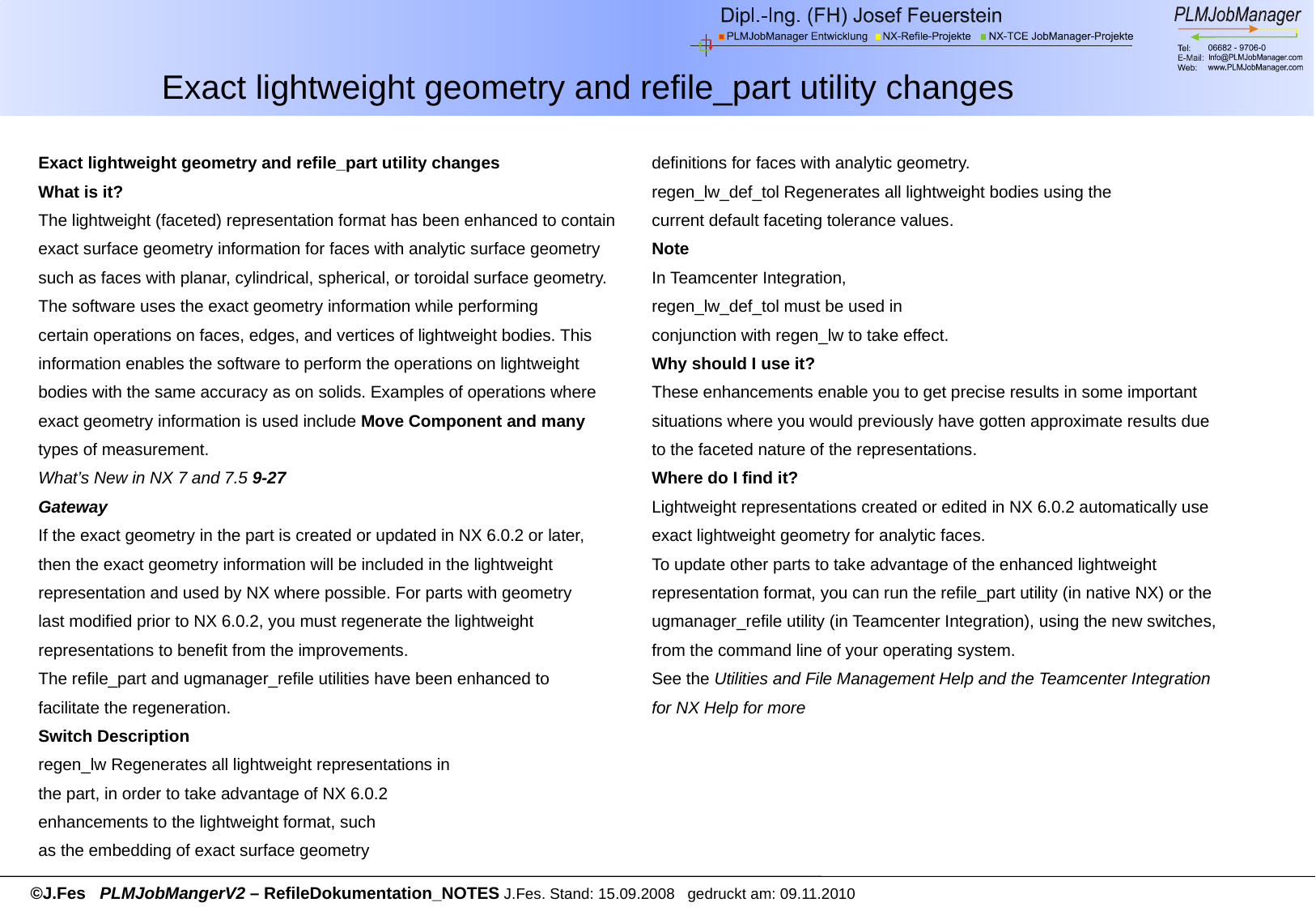

# Exact lightweight geometry and refile_part utility changes
Exact lightweight geometry and refile_part utility changes
What is it?
The lightweight (faceted) representation format has been enhanced to contain
exact surface geometry information for faces with analytic surface geometry
such as faces with planar, cylindrical, spherical, or toroidal surface geometry.
The software uses the exact geometry information while performing
certain operations on faces, edges, and vertices of lightweight bodies. This
information enables the software to perform the operations on lightweight
bodies with the same accuracy as on solids. Examples of operations where
exact geometry information is used include Move Component and many
types of measurement.
What’s New in NX 7 and 7.5 9-27
Gateway
If the exact geometry in the part is created or updated in NX 6.0.2 or later,
then the exact geometry information will be included in the lightweight
representation and used by NX where possible. For parts with geometry
last modified prior to NX 6.0.2, you must regenerate the lightweight
representations to benefit from the improvements.
The refile_part and ugmanager_refile utilities have been enhanced to
facilitate the regeneration.
Switch Description
regen_lw Regenerates all lightweight representations in
the part, in order to take advantage of NX 6.0.2
enhancements to the lightweight format, such
as the embedding of exact surface geometry
definitions for faces with analytic geometry.
regen_lw_def_tol Regenerates all lightweight bodies using the
current default faceting tolerance values.
Note
In Teamcenter Integration,
regen_lw_def_tol must be used in
conjunction with regen_lw to take effect.
Why should I use it?
These enhancements enable you to get precise results in some important
situations where you would previously have gotten approximate results due
to the faceted nature of the representations.
Where do I find it?
Lightweight representations created or edited in NX 6.0.2 automatically use
exact lightweight geometry for analytic faces.
To update other parts to take advantage of the enhanced lightweight
representation format, you can run the refile_part utility (in native NX) or the
ugmanager_refile utility (in Teamcenter Integration), using the new switches,
from the command line of your operating system.
See the Utilities and File Management Help and the Teamcenter Integration
for NX Help for more